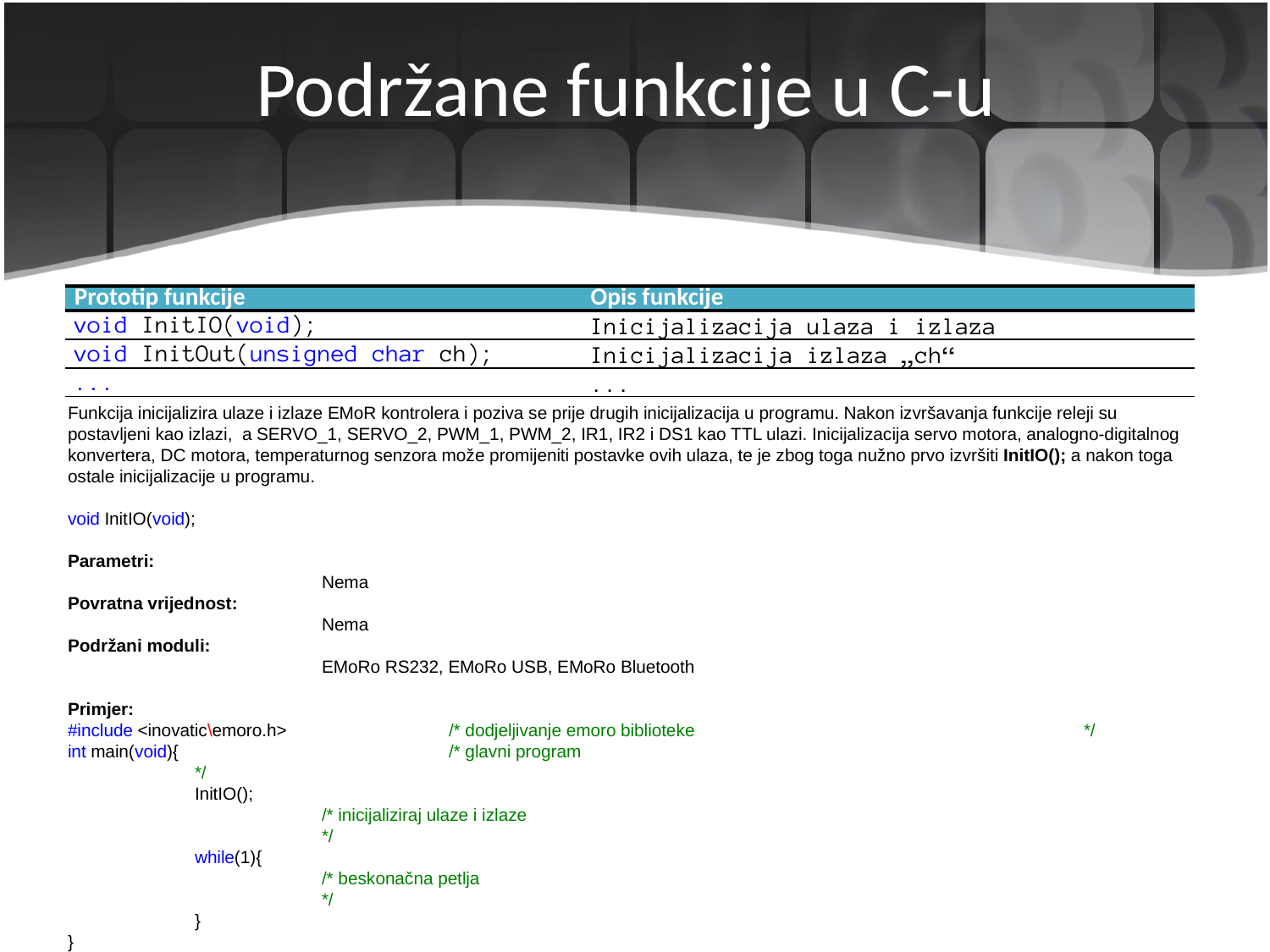

# Podržane funkcije u C-u
| Prototip funkcije | Opis funkcije |
| --- | --- |
| void InitIO(void); | Inicijalizacija ulaza i izlaza |
| void InitOut(unsigned char ch); | Inicijalizacija izlaza „ch“ |
| ... | ... |
Funkcija inicijalizira ulaze i izlaze EMoR kontrolera i poziva se prije drugih inicijalizacija u programu. Nakon izvršavanja funkcije releji su postavljeni kao izlazi,  a SERVO_1, SERVO_2, PWM_1, PWM_2, IR1, IR2 i DS1 kao TTL ulazi. Inicijalizacija servo motora, analogno-digitalnog konvertera, DC motora, temperaturnog senzora može promijeniti postavke ovih ulaza, te je zbog toga nužno prvo izvršiti InitIO(); a nakon toga ostale inicijalizacije u programu.

void InitIO(void);

Parametri:
		Nema
Povratna vrijednost:
		Nema
Podržani moduli:
		EMoRo RS232, EMoRo USB, EMoRo Bluetooth

Primjer:
#include <inovatic\emoro.h>		/* dodjeljivanje emoro biblioteke				*/
int main(void){			/* glavni program					*/
	InitIO();									/* inicijaliziraj ulaze i izlaze 							*/
	while(1){									/* beskonačna petlja							*/
	}
}